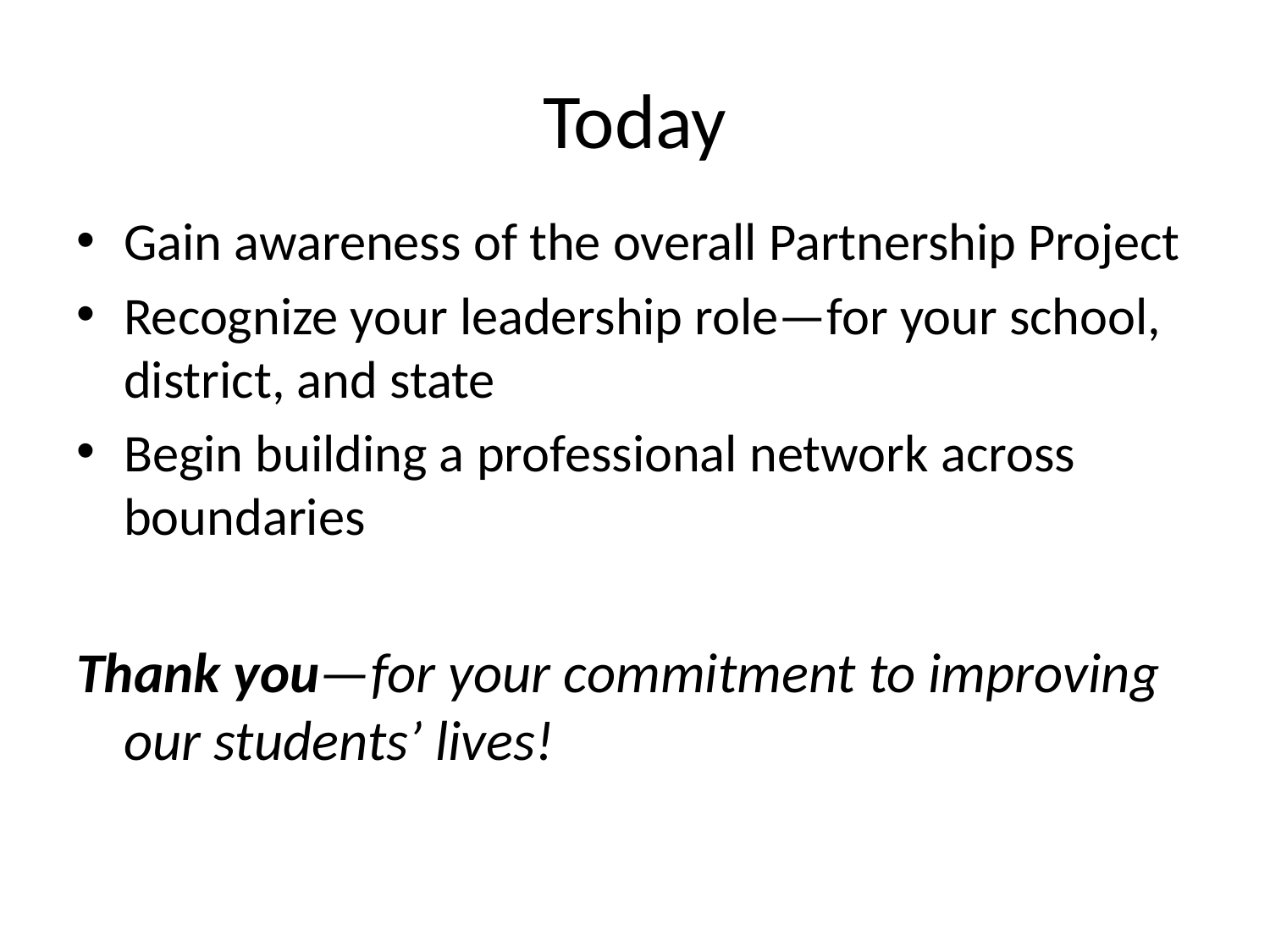

# Today
Gain awareness of the overall Partnership Project
Recognize your leadership role—for your school, district, and state
Begin building a professional network across boundaries

Thank you—for your commitment to improving our students’ lives!